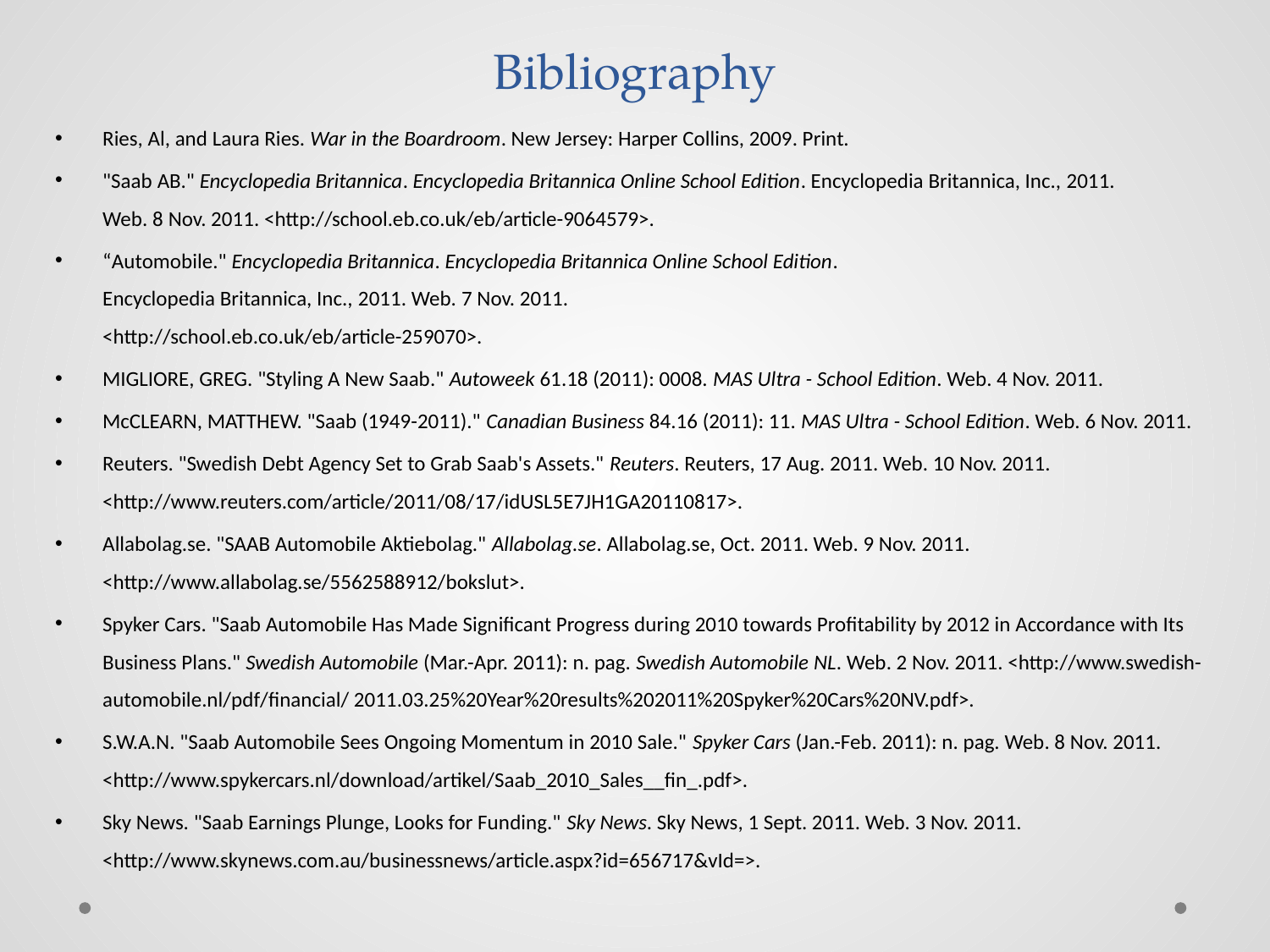

# Bibliography
Ries, Al, and Laura Ries. War in the Boardroom. New Jersey: Harper Collins, 2009. Print.
"Saab AB." Encyclopedia Britannica. Encyclopedia Britannica Online School Edition. Encyclopedia Britannica, Inc., 2011. Web. 8 Nov. 2011. <http://school.eb.co.uk/eb/article-9064579>.
“Automobile." Encyclopedia Britannica. Encyclopedia Britannica Online School Edition.
Encyclopedia Britannica, Inc., 2011. Web. 7 Nov. 2011.
<http://school.eb.co.uk/eb/article-259070>.
MIGLIORE, GREG. "Styling A New Saab." Autoweek 61.18 (2011): 0008. MAS Ultra - School Edition. Web. 4 Nov. 2011.
McCLEARN, MATTHEW. "Saab (1949-2011)." Canadian Business 84.16 (2011): 11. MAS Ultra - School Edition. Web. 6 Nov. 2011.
Reuters. "Swedish Debt Agency Set to Grab Saab's Assets." Reuters. Reuters, 17 Aug. 2011. Web. 10 Nov. 2011. <http://www.reuters.com/article/2011/08/17/idUSL5E7JH1GA20110817>.
Allabolag.se. "SAAB Automobile Aktiebolag." Allabolag.se. Allabolag.se, Oct. 2011. Web. 9 Nov. 2011. <http://www.allabolag.se/5562588912/bokslut>.
Spyker Cars. "Saab Automobile Has Made Significant Progress during 2010 towards Profitability by 2012 in Accordance with Its Business Plans." Swedish Automobile (Mar.-Apr. 2011): n. pag. Swedish Automobile NL. Web. 2 Nov. 2011. <http://www.swedish-automobile.nl/pdf/financial/ 2011.03.25%20Year%20results%202011%20Spyker%20Cars%20NV.pdf>.
S.W.A.N. "Saab Automobile Sees Ongoing Momentum in 2010 Sale." Spyker Cars (Jan.-Feb. 2011): n. pag. Web. 8 Nov. 2011. <http://www.spykercars.nl/download/artikel/Saab_2010_Sales__fin_.pdf>.
Sky News. "Saab Earnings Plunge, Looks for Funding." Sky News. Sky News, 1 Sept. 2011. Web. 3 Nov. 2011. <http://www.skynews.com.au/businessnews/article.aspx?id=656717&vId=>.